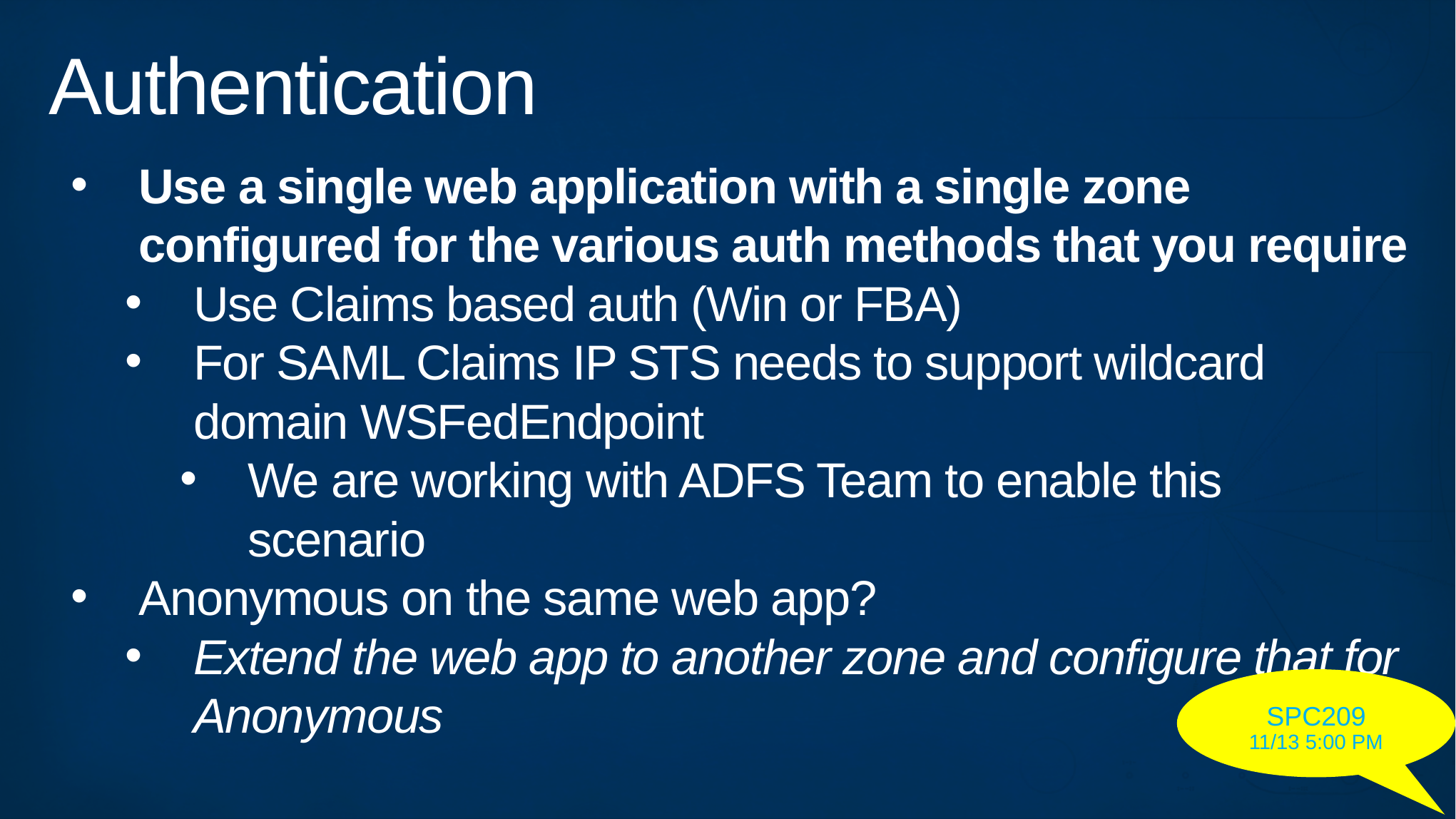

# Authentication
Use a single web application with a single zone configured for the various auth methods that you require
Use Claims based auth (Win or FBA)
For SAML Claims IP STS needs to support wildcard domain WSFedEndpoint
We are working with ADFS Team to enable this scenario
Anonymous on the same web app?
Extend the web app to another zone and configure that for Anonymous
SPC209
11/13 5:00 PM